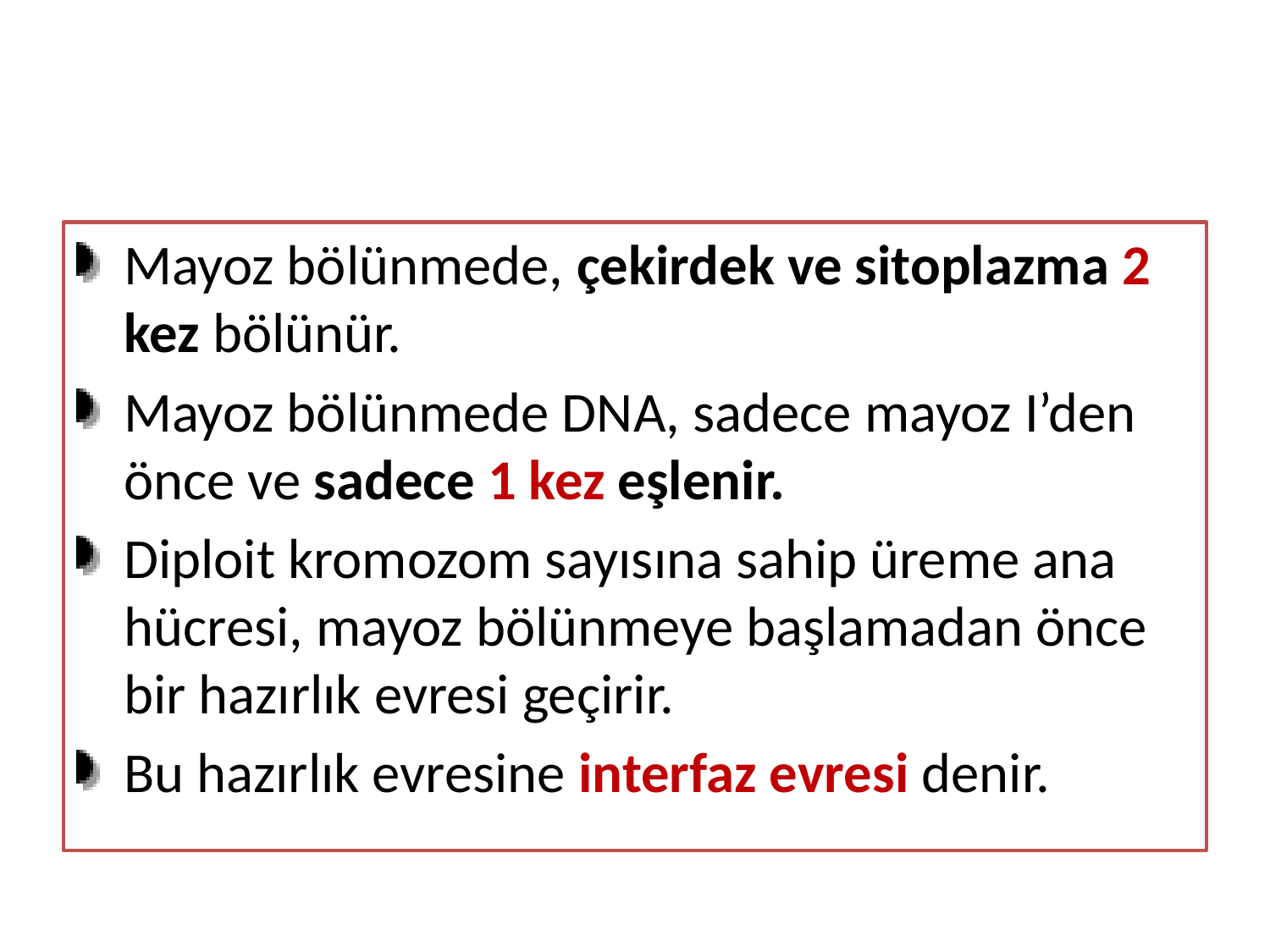

#
Mayoz bölünmede, çekirdek ve sitoplazma 2 kez bölünür.
Mayoz bölünmede DNA, sadece mayoz I’den önce ve sadece 1 kez eşlenir.
Diploit kromozom sayısına sahip üreme ana hücresi, mayoz bölünmeye başlamadan önce bir hazırlık evresi geçirir.
Bu hazırlık evresine interfaz evresi denir.